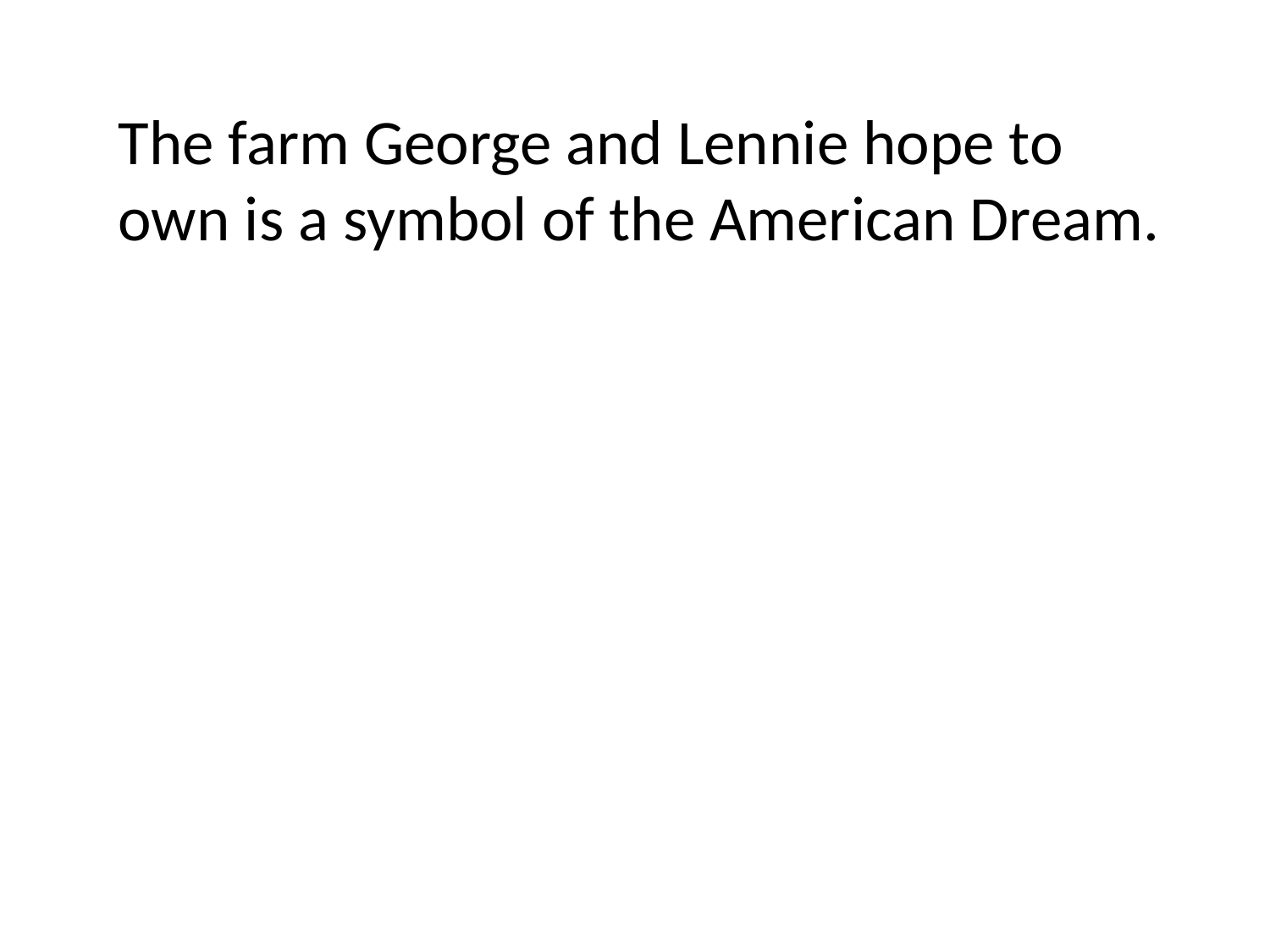

The farm George and Lennie hope to own is a symbol of the American Dream.